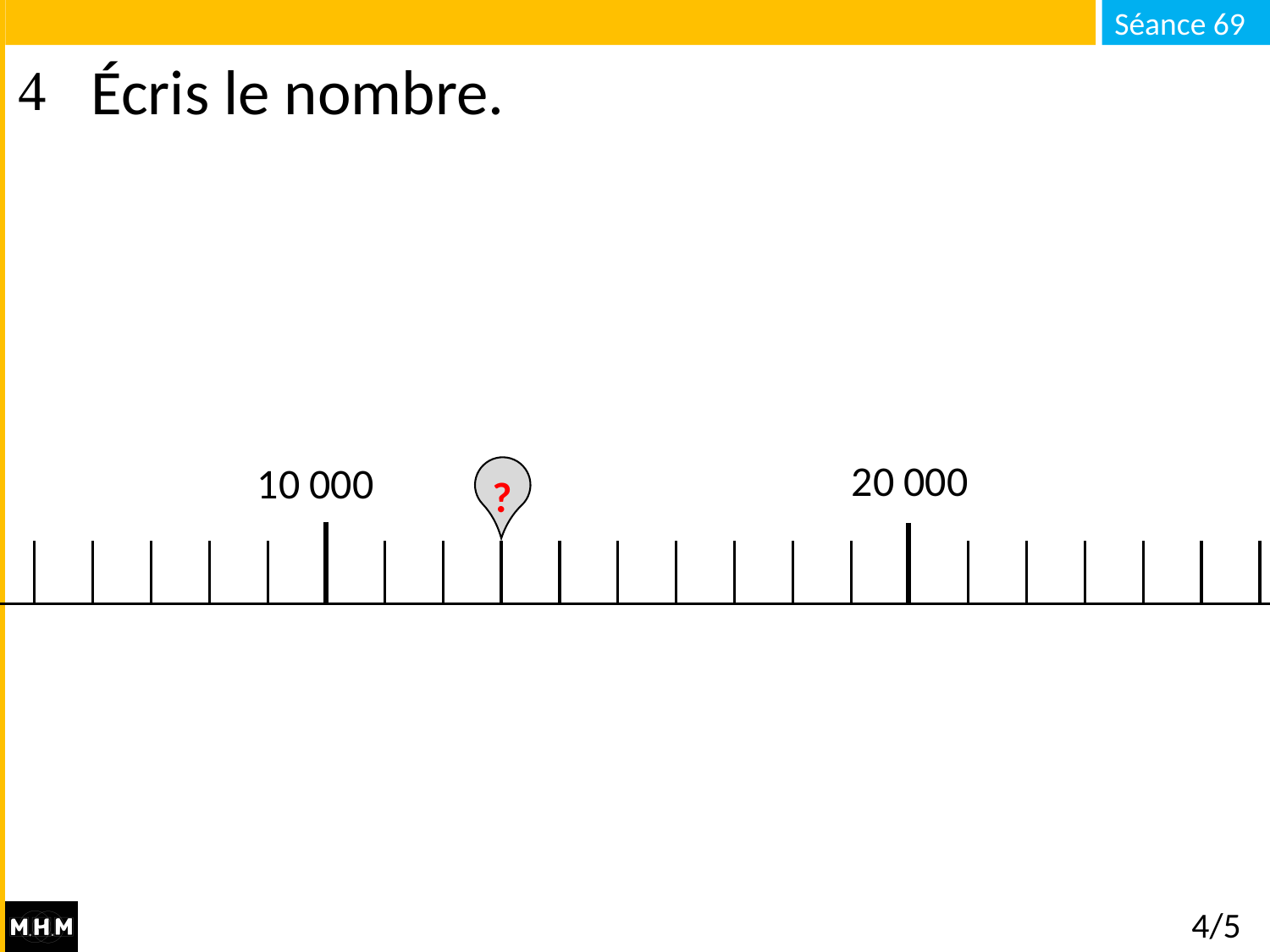

# Écris le nombre.
20 000
10 000

?
4/5